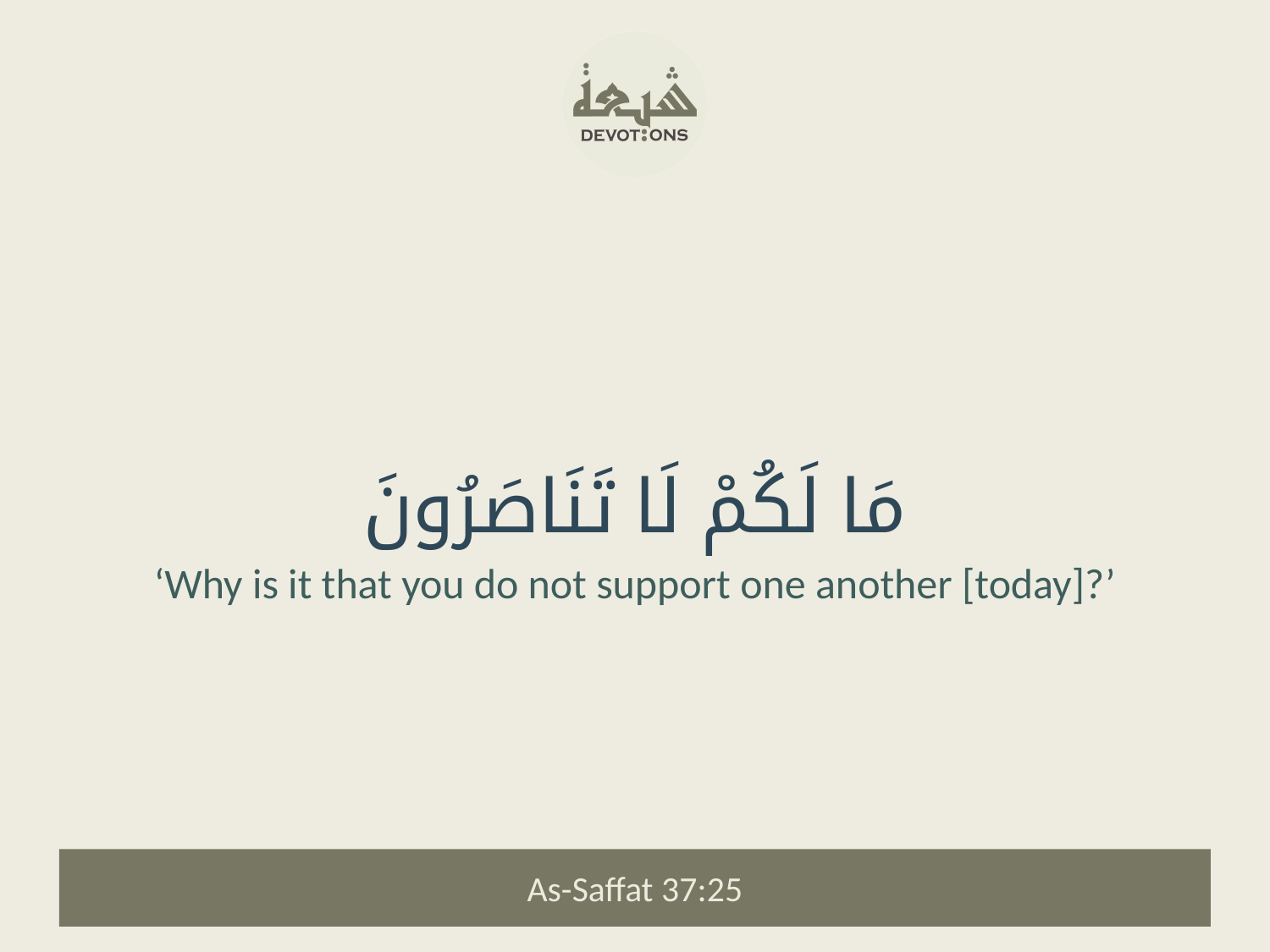

مَا لَكُمْ لَا تَنَاصَرُونَ
‘Why is it that you do not support one another [today]?’
As-Saffat 37:25